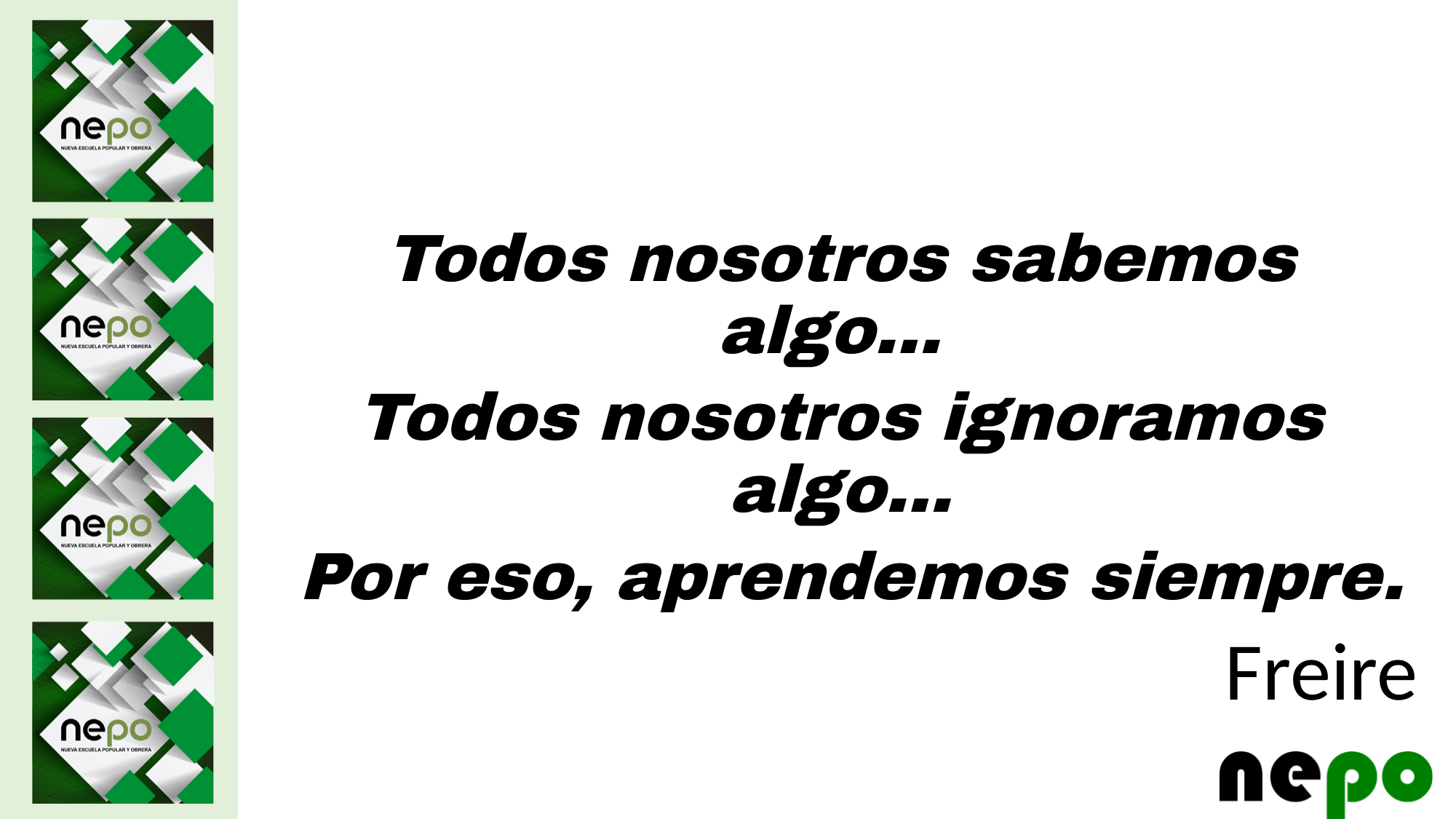

Todos nosotros sabemos algo…
Todos nosotros ignoramos algo…
 Por eso, aprendemos siempre.
          Freire